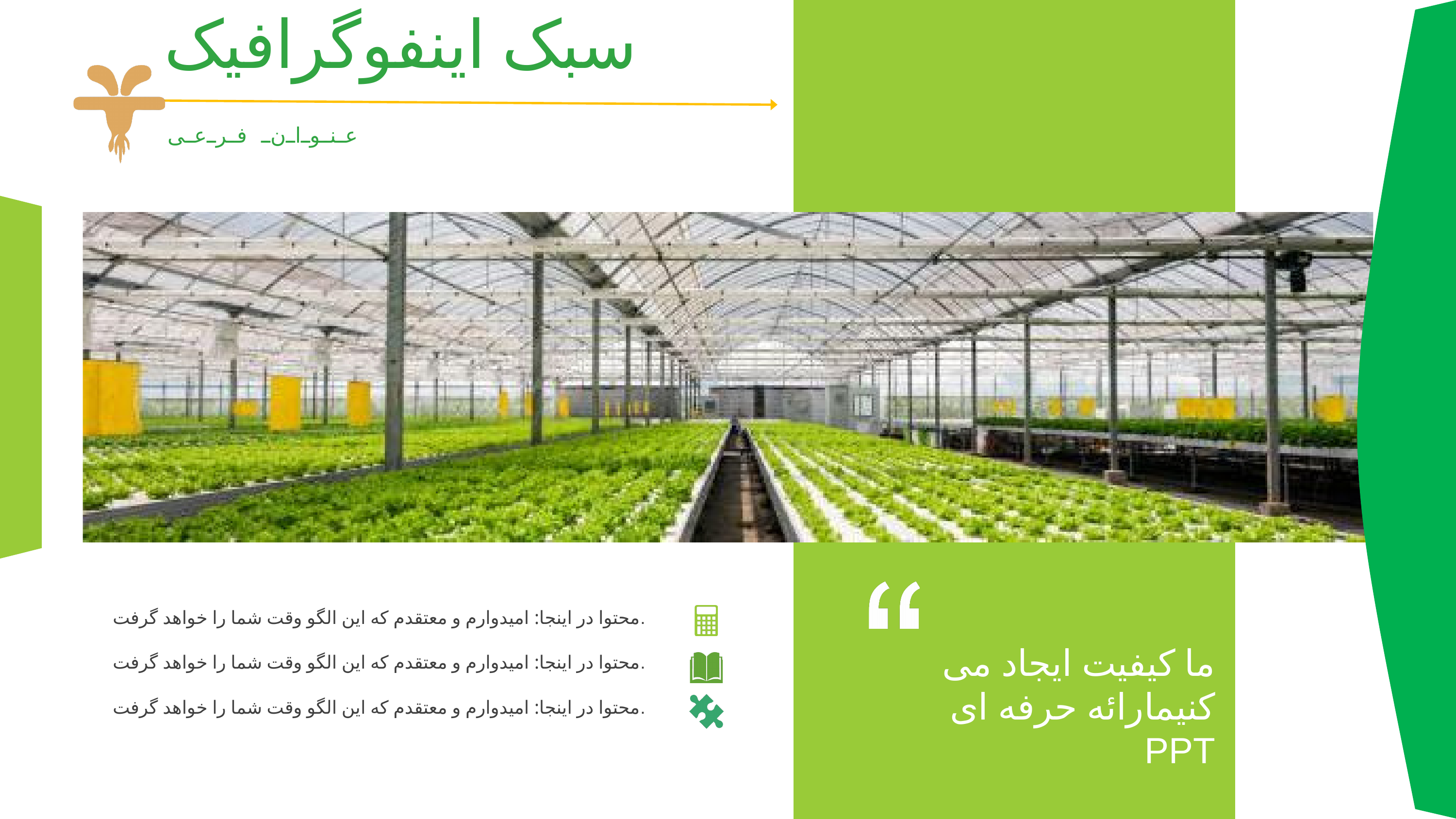

سبک اینفوگرافیک

عنوان فرعی

محتوا در اینجا: امیدوارم و معتقدم که این الگو وقت شما را خواهد گرفت.
ما کیفیت ایجاد می کنیمارائه حرفه ای PPT
محتوا در اینجا: امیدوارم و معتقدم که این الگو وقت شما را خواهد گرفت.

محتوا در اینجا: امیدوارم و معتقدم که این الگو وقت شما را خواهد گرفت.